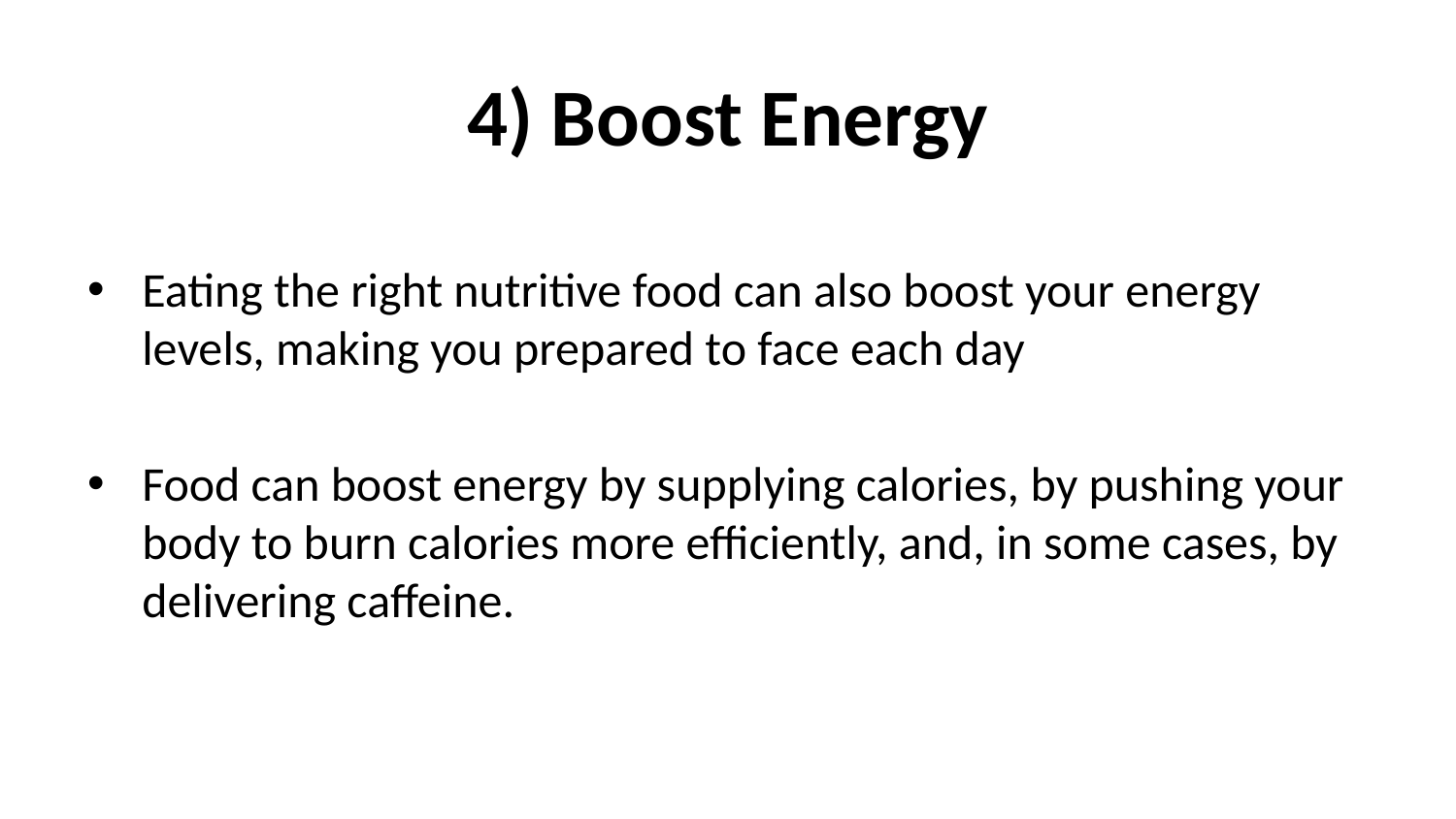

# 4) Boost Energy
Eating the right nutritive food can also boost your energy levels, making you prepared to face each day

Food can boost energy by supplying calories, by pushing your body to burn calories more efficiently, and, in some cases, by delivering caffeine.